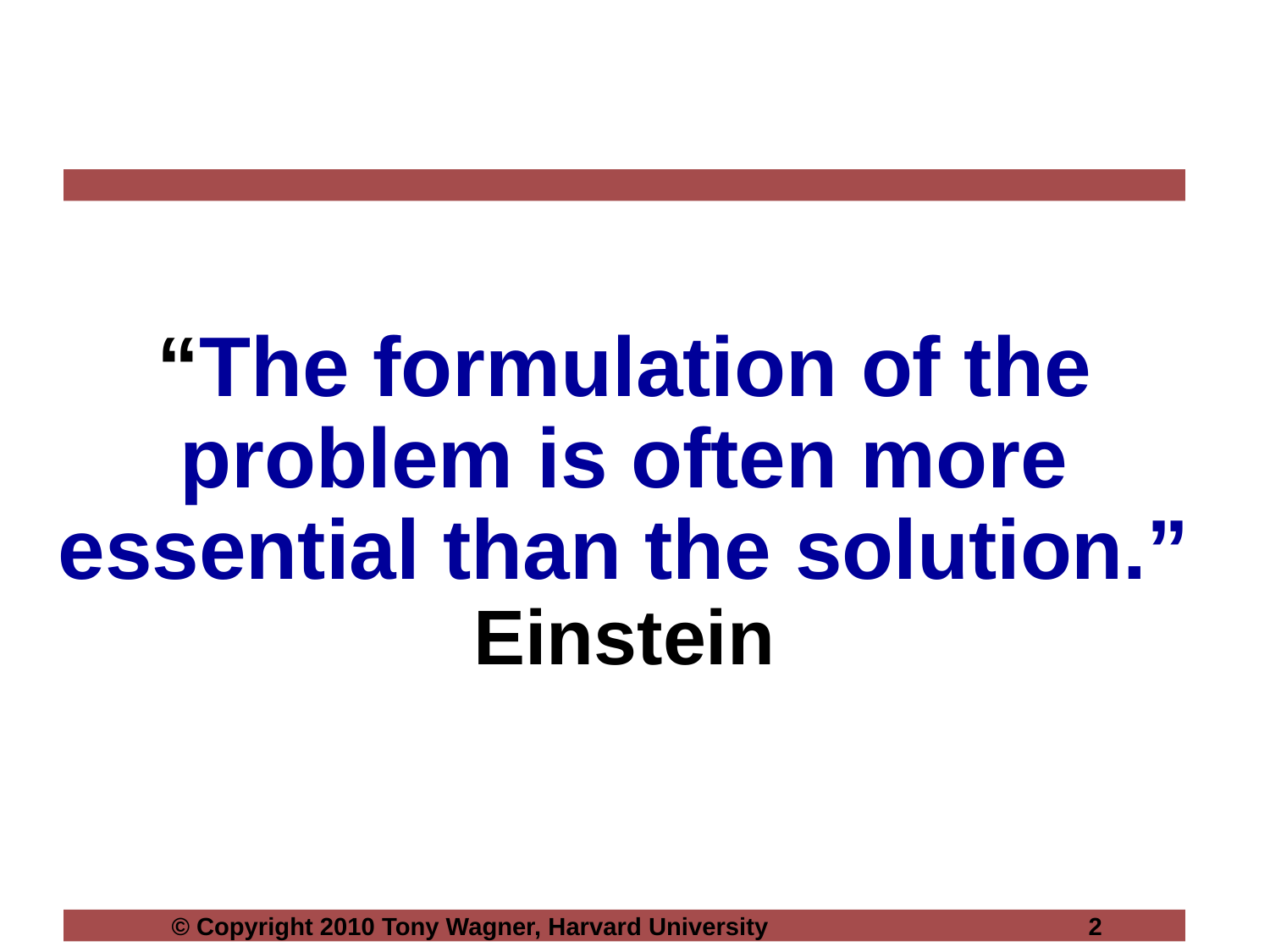

# “The formulation of the problem is often more essential than the solution.” Einstein